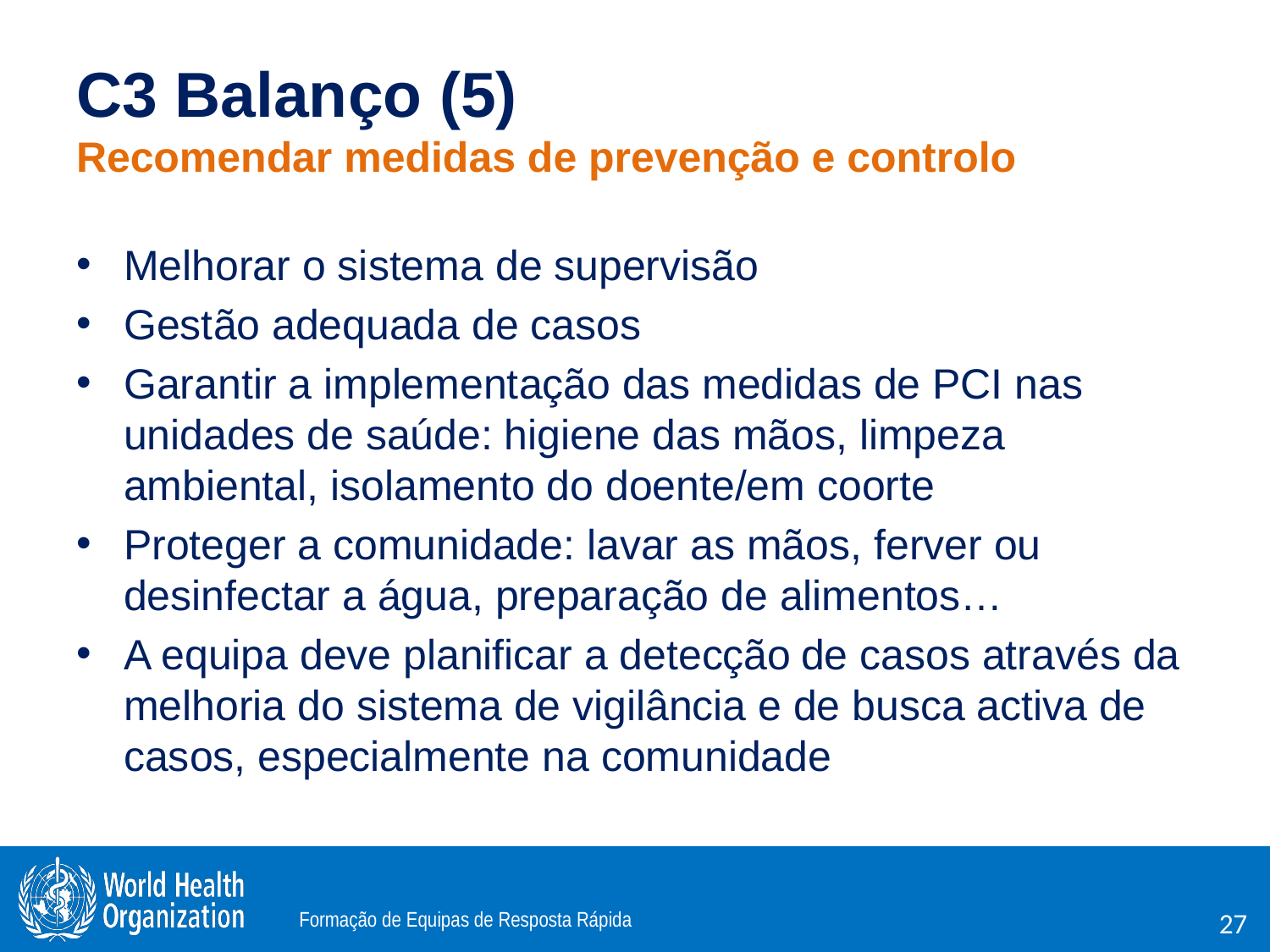

# C3 Balanço (5) Recomendar medidas de prevenção e controlo
Melhorar o sistema de supervisão
Gestão adequada de casos
Garantir a implementação das medidas de PCI nas unidades de saúde: higiene das mãos, limpeza ambiental, isolamento do doente/em coorte
Proteger a comunidade: lavar as mãos, ferver ou desinfectar a água, preparação de alimentos…
A equipa deve planificar a detecção de casos através da melhoria do sistema de vigilância e de busca activa de casos, especialmente na comunidade